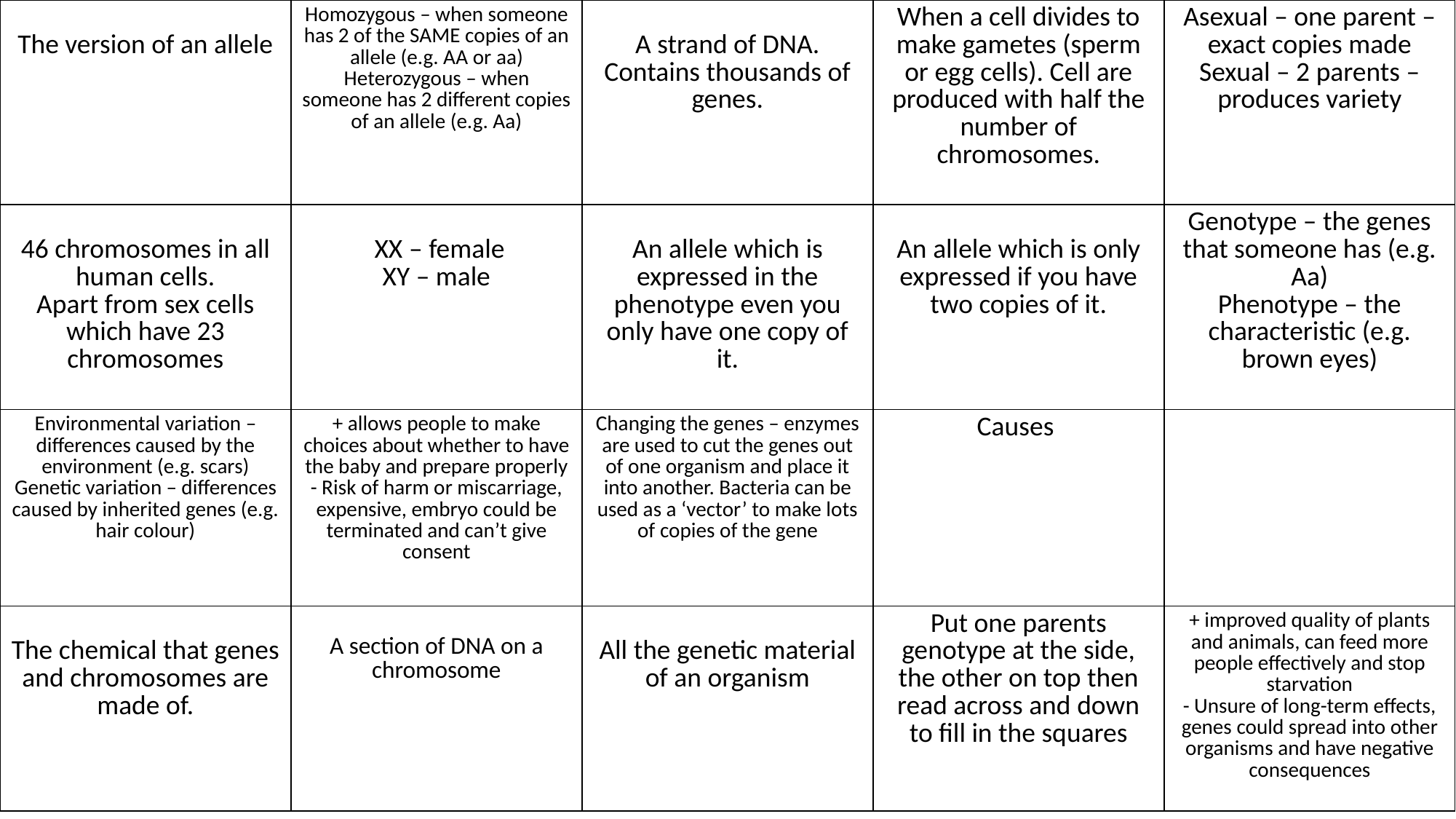

| The version of an allele | Homozygous – when someone has 2 of the SAME copies of an allele (e.g. AA or aa) Heterozygous – when someone has 2 different copies of an allele (e.g. Aa) | A strand of DNA. Contains thousands of genes. | When a cell divides to make gametes (sperm or egg cells). Cell are produced with half the number of chromosomes. | Asexual – one parent – exact copies made Sexual – 2 parents – produces variety |
| --- | --- | --- | --- | --- |
| 46 chromosomes in all human cells. Apart from sex cells which have 23 chromosomes | XX – female XY – male | An allele which is expressed in the phenotype even you only have one copy of it. | An allele which is only expressed if you have two copies of it. | Genotype – the genes that someone has (e.g. Aa) Phenotype – the characteristic (e.g. brown eyes) |
| Environmental variation – differences caused by the environment (e.g. scars) Genetic variation – differences caused by inherited genes (e.g. hair colour) | + allows people to make choices about whether to have the baby and prepare properly - Risk of harm or miscarriage, expensive, embryo could be terminated and can’t give consent | Changing the genes – enzymes are used to cut the genes out of one organism and place it into another. Bacteria can be used as a ‘vector’ to make lots of copies of the gene | Causes |  |
| The chemical that genes and chromosomes are made of. | A section of DNA on a chromosome | All the genetic material of an organism | Put one parents genotype at the side, the other on top then read across and down to fill in the squares | + improved quality of plants and animals, can feed more people effectively and stop starvation - Unsure of long-term effects, genes could spread into other organisms and have negative consequences |